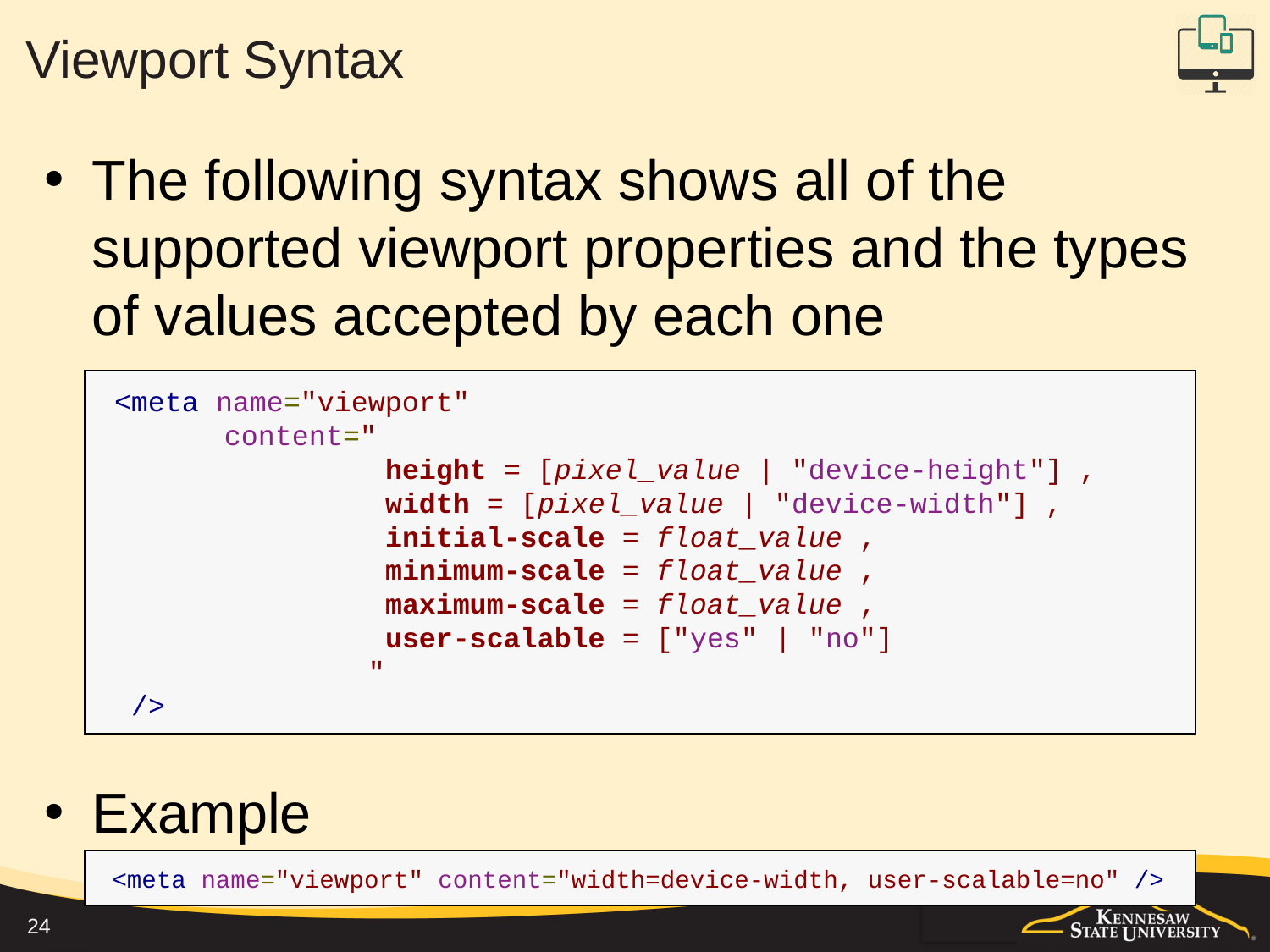

# Viewport Syntax
The following syntax shows all of the supported viewport properties and the types of values accepted by each one

Example
 <meta name="viewport"
      	content="
          	  height = [pixel_value | "device-height"] ,
          	  width = [pixel_value | "device-width"] ,
          	  initial-scale = float_value ,
          	  minimum-scale = float_value ,
          	  maximum-scale = float_value ,
          	  user-scalable = ["yes" | "no"]
          	 "
  />
 <meta name="viewport" content="width=device-width, user-scalable=no" />
24